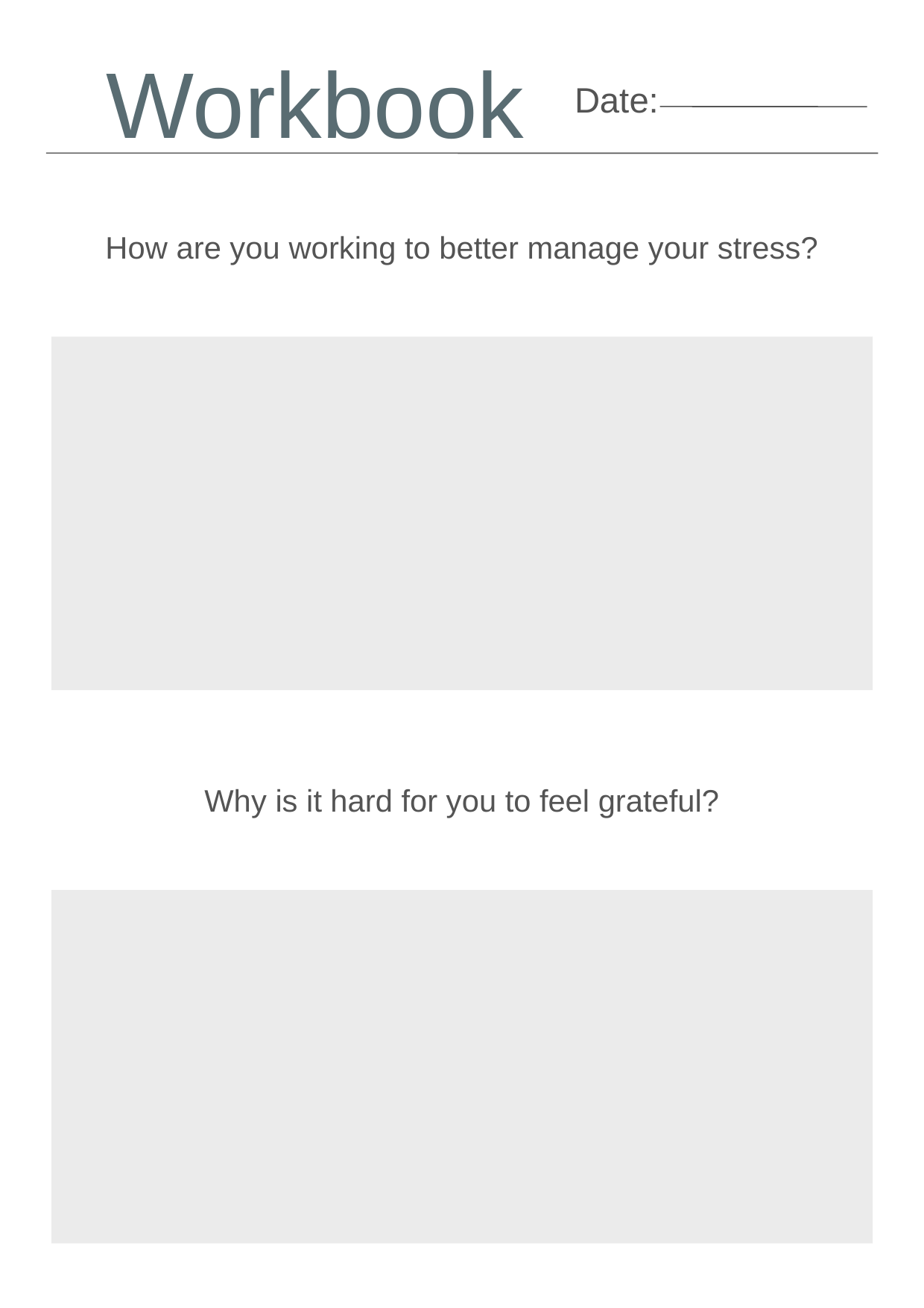

Workbook
Date:

How are you working to better manage your stress?

Why is it hard for you to feel grateful?